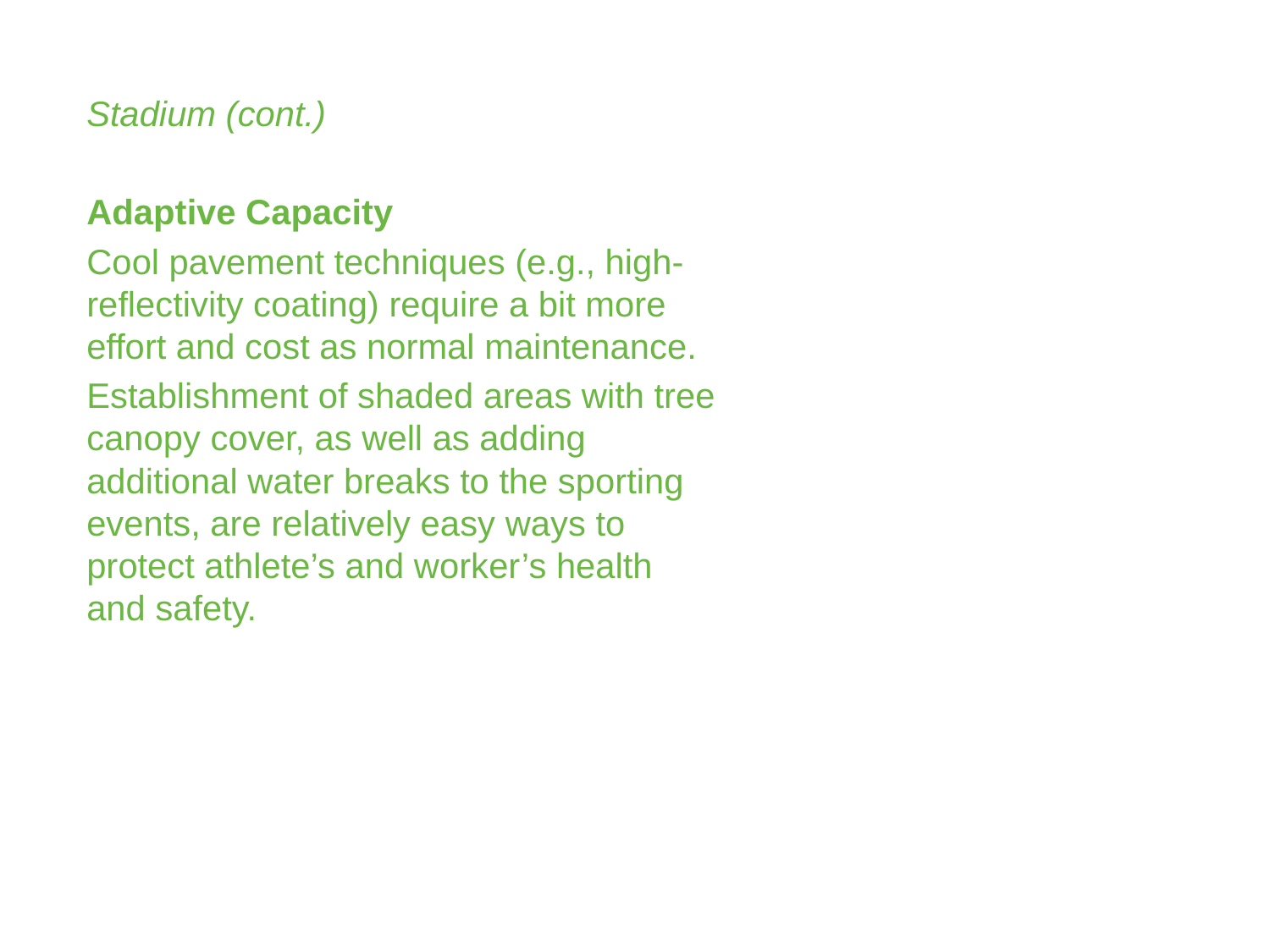

Stadium (cont.)

Adaptive Capacity
Cool pavement techniques (e.g., high-reflectivity coating) require a bit more effort and cost as normal maintenance.
Establishment of shaded areas with tree canopy cover, as well as adding additional water breaks to the sporting events, are relatively easy ways to protect athlete’s and worker’s health and safety.